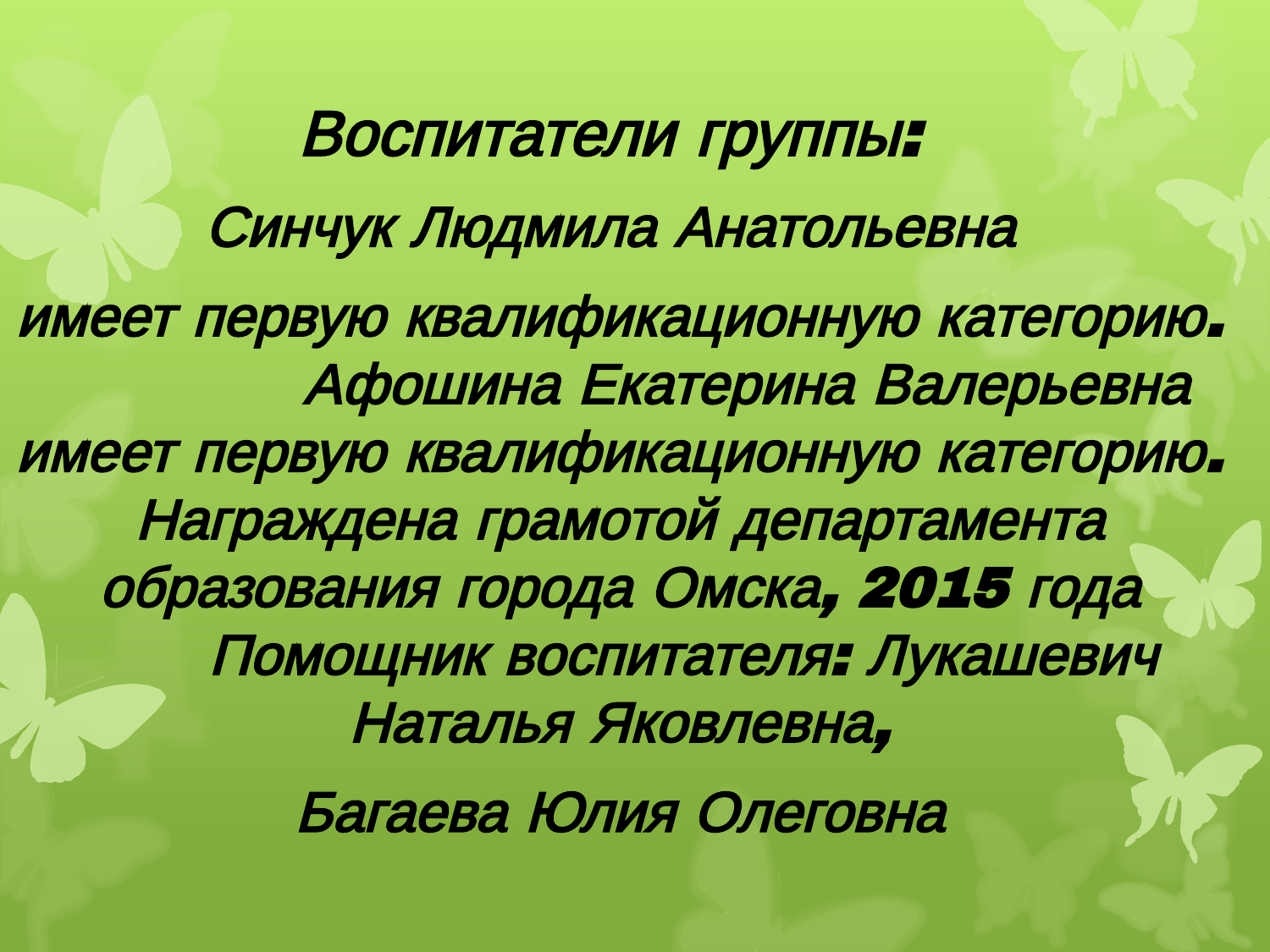

Воспитатели группы:
Синчук Людмила Анатольевна
имеет первую квалификационную категорию.
		Афошина Екатерина Валерьевна имеет первую квалификационную категорию. Награждена грамотой департамента образования города Омска, 2015 года
	Помощник воспитателя: Лукашевич Наталья Яковлевна,
Багаева Юлия Олеговна